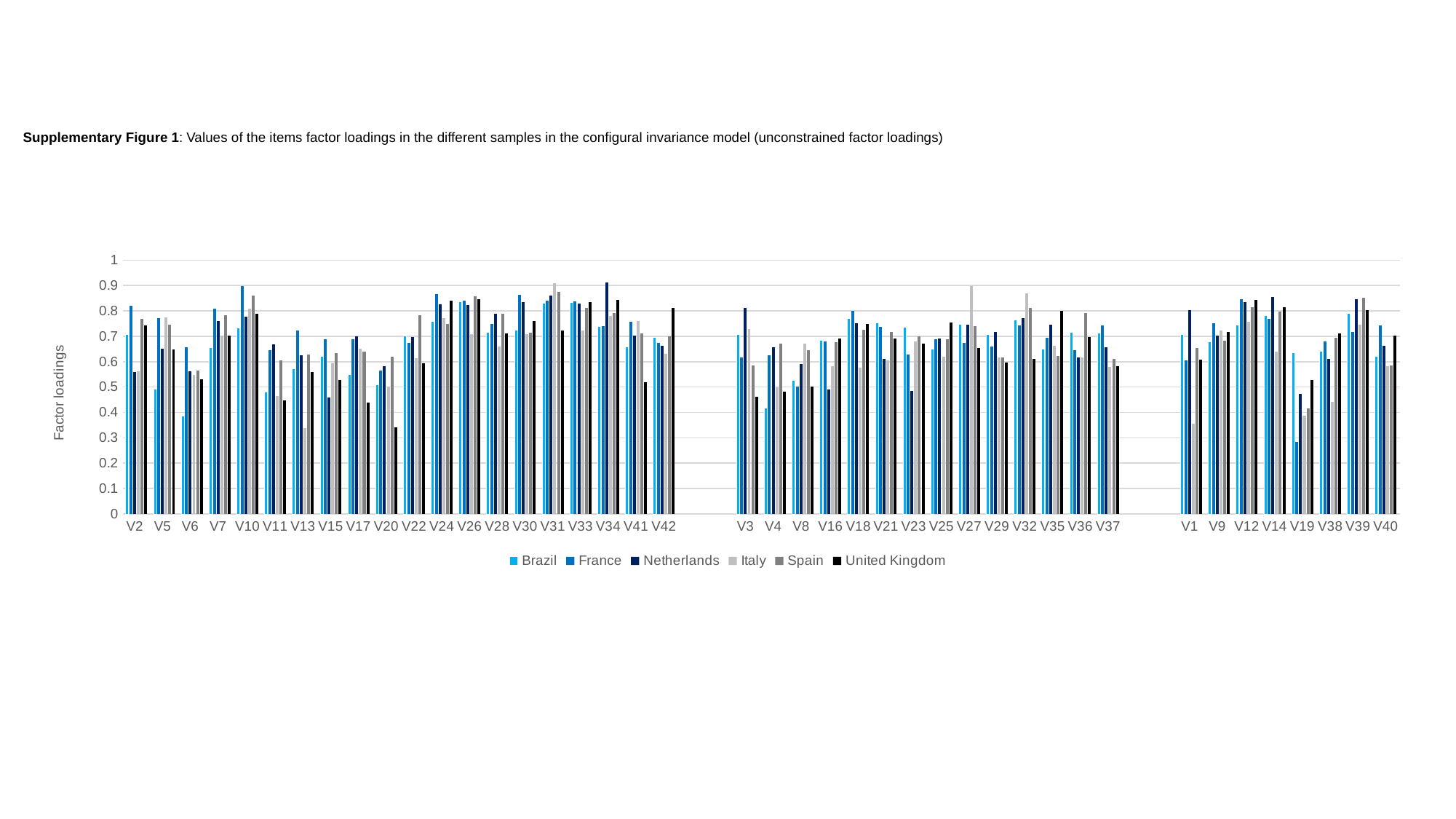

Supplementary Figure 1: Values of the items factor loadings in the different samples in the configural invariance model (unconstrained factor loadings)

### Chart:

| Category | Brazil | France | Netherlands | Italy | Spain | United Kingdom |
|---|---|---|---|---|---|---|
| V2  | 0.707 | 0.821 | 0.558 | 0.563 | 0.768 | 0.742 |
| V5  | 0.492 | 0.773 | 0.65 | 0.774 | 0.747 | 0.648 |
| V6  | 0.385 | 0.657 | 0.562 | 0.548 | 0.566 | 0.53 |
| V7  | 0.656 | 0.808 | 0.759 | 0.702 | 0.784 | 0.704 |
| V10 | 0.734 | 0.899 | 0.776 | 0.808 | 0.86 | 0.789 |
| V11 | 0.48 | 0.645 | 0.669 | 0.466 | 0.604 | 0.448 |
| V13 | 0.573 | 0.722 | 0.624 | 0.339 | 0.628 | 0.558 |
| V15 | 0.62 | 0.687 | 0.459 | 0.593 | 0.634 | 0.528 |
| V17 | 0.548 | 0.689 | 0.7 | 0.652 | 0.639 | 0.44 |
| V20 | 0.508 | 0.564 | 0.582 | 0.503 | 0.619 | 0.341 |
| V22 | 0.701 | 0.674 | 0.698 | 0.613 | 0.783 | 0.593 |
| V24 | 0.759 | 0.867 | 0.825 | 0.773 | 0.749 | 0.841 |
| V26 | 0.835 | 0.84 | 0.823 | 0.709 | 0.859 | 0.847 |
| V28 | 0.716 | 0.748 | 0.788 | 0.661 | 0.79 | 0.711 |
| V30 | 0.724 | 0.862 | 0.834 | 0.71 | 0.714 | 0.759 |
| V31 | 0.831 | 0.841 | 0.861 | 0.909 | 0.874 | 0.723 |
| V33 | 0.832 | 0.839 | 0.829 | 0.724 | 0.813 | 0.834 |
| V34 | 0.738 | 0.74 | 0.913 | 0.78 | 0.791 | 0.842 |
| V41 | 0.658 | 0.758 | 0.704 | 0.76 | 0.711 | 0.52 |
| V42 | 0.696 | 0.673 | 0.663 | 0.631 | 0.699 | 0.812 |
|  | None | None | None | None | None | None |
|     | None | None | None | None | None | None |
| V3  | 0.707 | 0.616 | 0.811 | 0.728 | 0.585 | 0.463 |
| V4  | 0.417 | 0.625 | 0.656 | 0.5 | 0.671 | 0.482 |
| V8  | 0.525 | 0.501 | 0.592 | 0.672 | 0.644 | 0.501 |
| V16 | 0.684 | 0.68 | 0.492 | 0.581 | 0.677 | 0.69 |
| V18 | 0.769 | 0.801 | 0.751 | 0.578 | 0.725 | 0.748 |
| V21 | 0.752 | 0.737 | 0.611 | 0.605 | 0.717 | 0.692 |
| V23 | 0.735 | 0.628 | 0.484 | 0.681 | 0.7 | 0.672 |
| V25 | 0.651 | 0.688 | 0.692 | 0.619 | 0.689 | 0.755 |
| V27 | 0.746 | 0.675 | 0.747 | 0.899 | 0.739 | 0.655 |
| V29 | 0.706 | 0.661 | 0.716 | 0.616 | 0.616 | 0.596 |
| V32 | 0.764 | 0.742 | 0.773 | 0.869 | 0.813 | 0.61 |
| V35 | 0.651 | 0.693 | 0.746 | 0.662 | 0.622 | 0.799 |
| V36 | 0.716 | 0.646 | 0.616 | 0.616 | 0.793 | 0.698 |
| V37 | 0.712 | 0.744 | 0.657 | 0.579 | 0.612 | 0.583 |
|  | None | None | None | None | None | None |
|     | None | None | None | None | None | None |
| V1  | 0.707 | 0.604 | 0.804 | 0.357 | 0.655 | 0.608 |
| V9  | 0.677 | 0.751 | 0.703 | 0.724 | 0.682 | 0.717 |
| V12 | 0.743 | 0.845 | 0.836 | 0.757 | 0.815 | 0.844 |
| V14 | 0.782 | 0.769 | 0.855 | 0.641 | 0.797 | 0.815 |
| V19 | 0.636 | 0.283 | 0.473 | 0.386 | 0.416 | 0.529 |
| V38 | 0.64 | 0.681 | 0.612 | 0.442 | 0.695 | 0.712 |
| V39 | 0.789 | 0.716 | 0.846 | 0.747 | 0.852 | 0.804 |
| V40 | 0.621 | 0.743 | 0.663 | 0.582 | 0.584 | 0.703 |